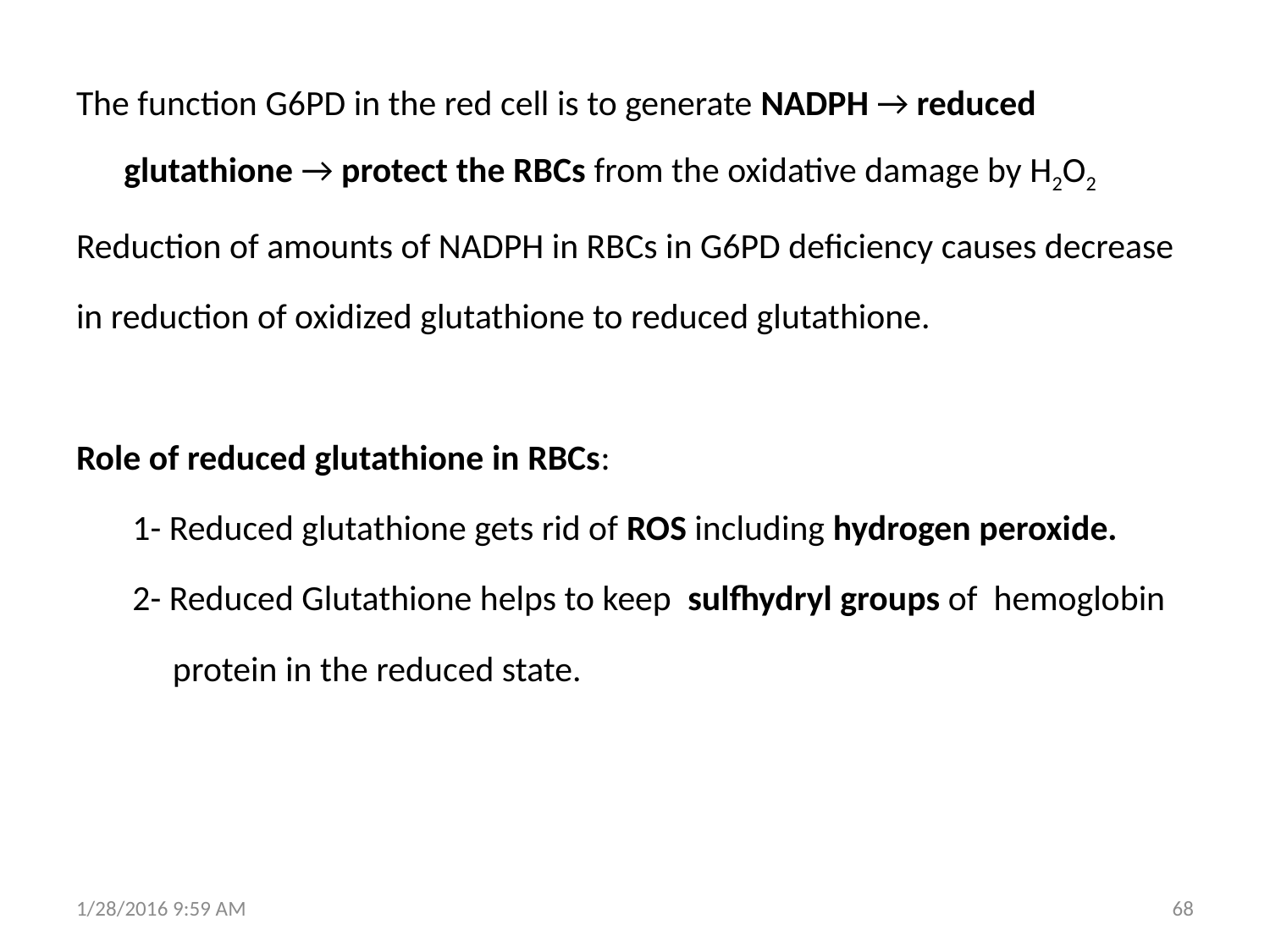

The function G6PD in the red cell is to generate NADPH → reduced glutathione → protect the RBCs from the oxidative damage by H2O2
Reduction of amounts of NADPH in RBCs in G6PD deficiency causes decrease
in reduction of oxidized glutathione to reduced glutathione.

Role of reduced glutathione in RBCs:
       1- Reduced glutathione gets rid of ROS including hydrogen peroxide.
       2- Reduced Glutathione helps to keep  sulfhydryl groups of  hemoglobin
            protein in the reduced state.

1/28/2016 9:59 AM
68